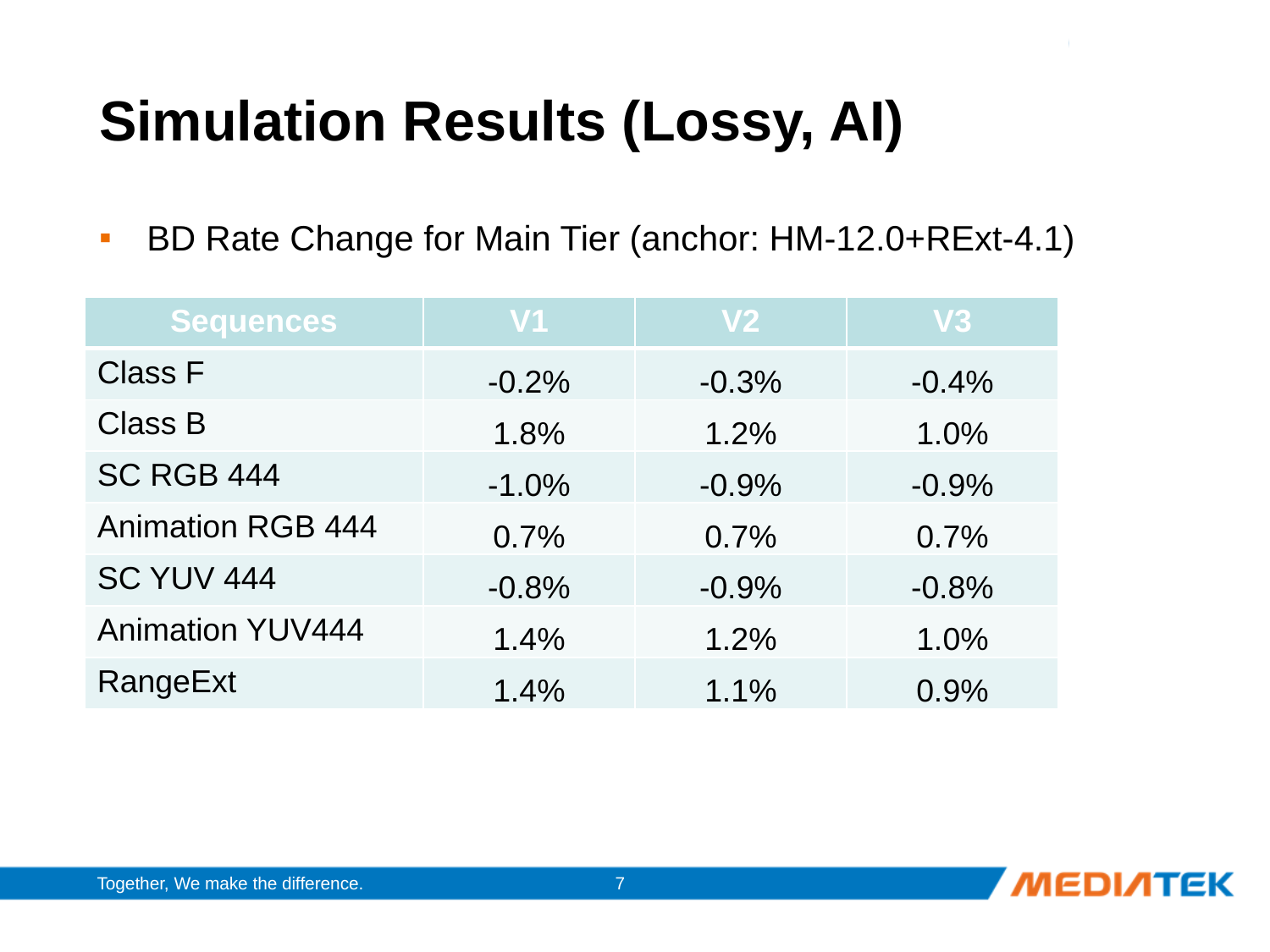

# Simulation Results (Lossy, AI)
BD Rate Change for Main Tier (anchor: HM-12.0+RExt-4.1)

| Sequences | V1 | V2 | V3 |
| --- | --- | --- | --- |
| Class F | -0.2% | -0.3% | -0.4% |
| Class B | 1.8% | 1.2% | 1.0% |
| SC RGB 444 | -1.0% | -0.9% | -0.9% |
| Animation RGB 444 | 0.7% | 0.7% | 0.7% |
| SC YUV 444 | -0.8% | -0.9% | -0.8% |
| Animation YUV444 | 1.4% | 1.2% | 1.0% |
| RangeExt | 1.4% | 1.1% | 0.9% |
7